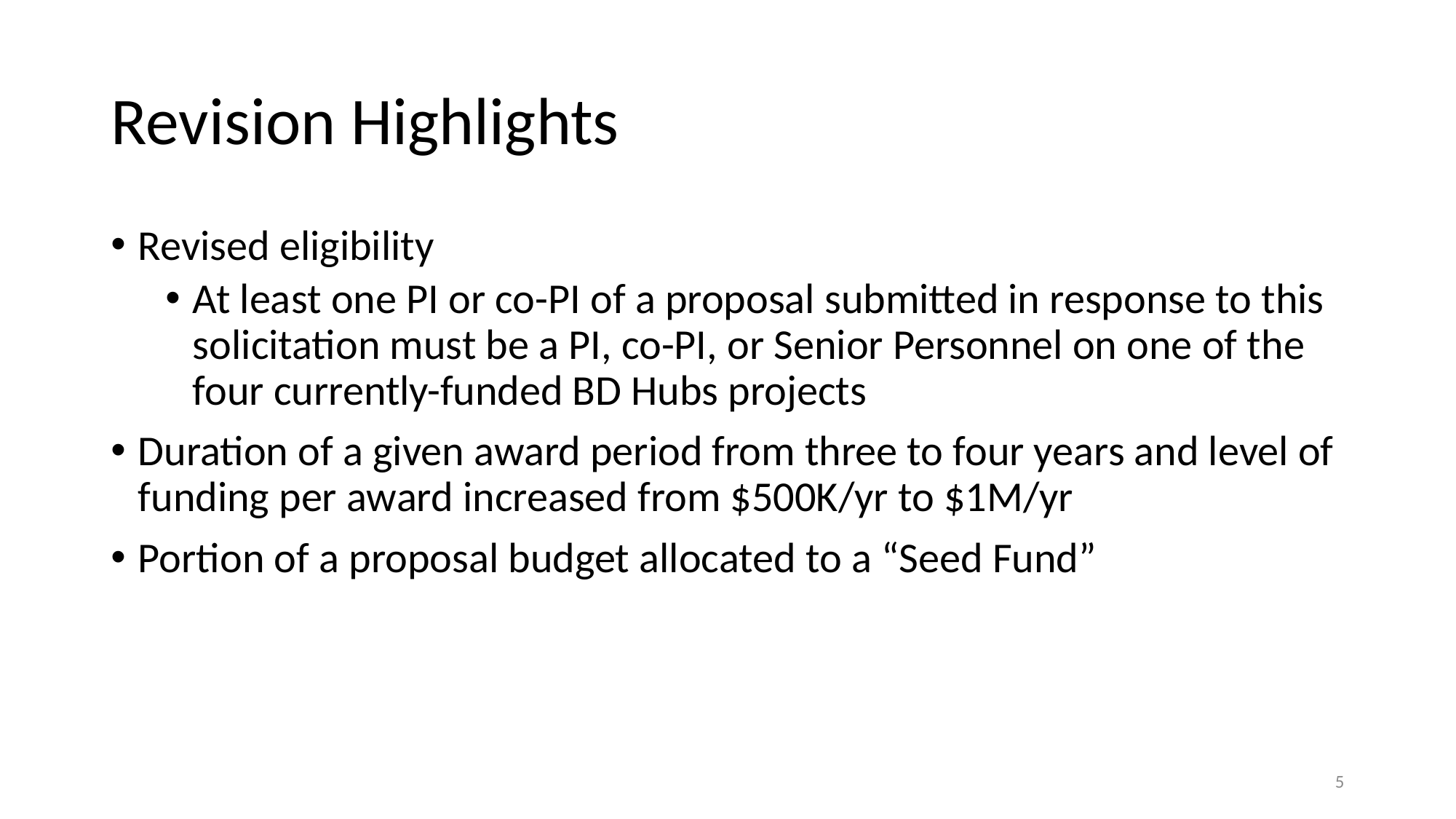

# Revision Highlights
Revised eligibility
At least one PI or co-PI of a proposal submitted in response to this solicitation must be a PI, co-PI, or Senior Personnel on one of the four currently-funded BD Hubs projects
Duration of a given award period from three to four years and level of funding per award increased from $500K/yr to $1M/yr
Portion of a proposal budget allocated to a “Seed Fund”
5